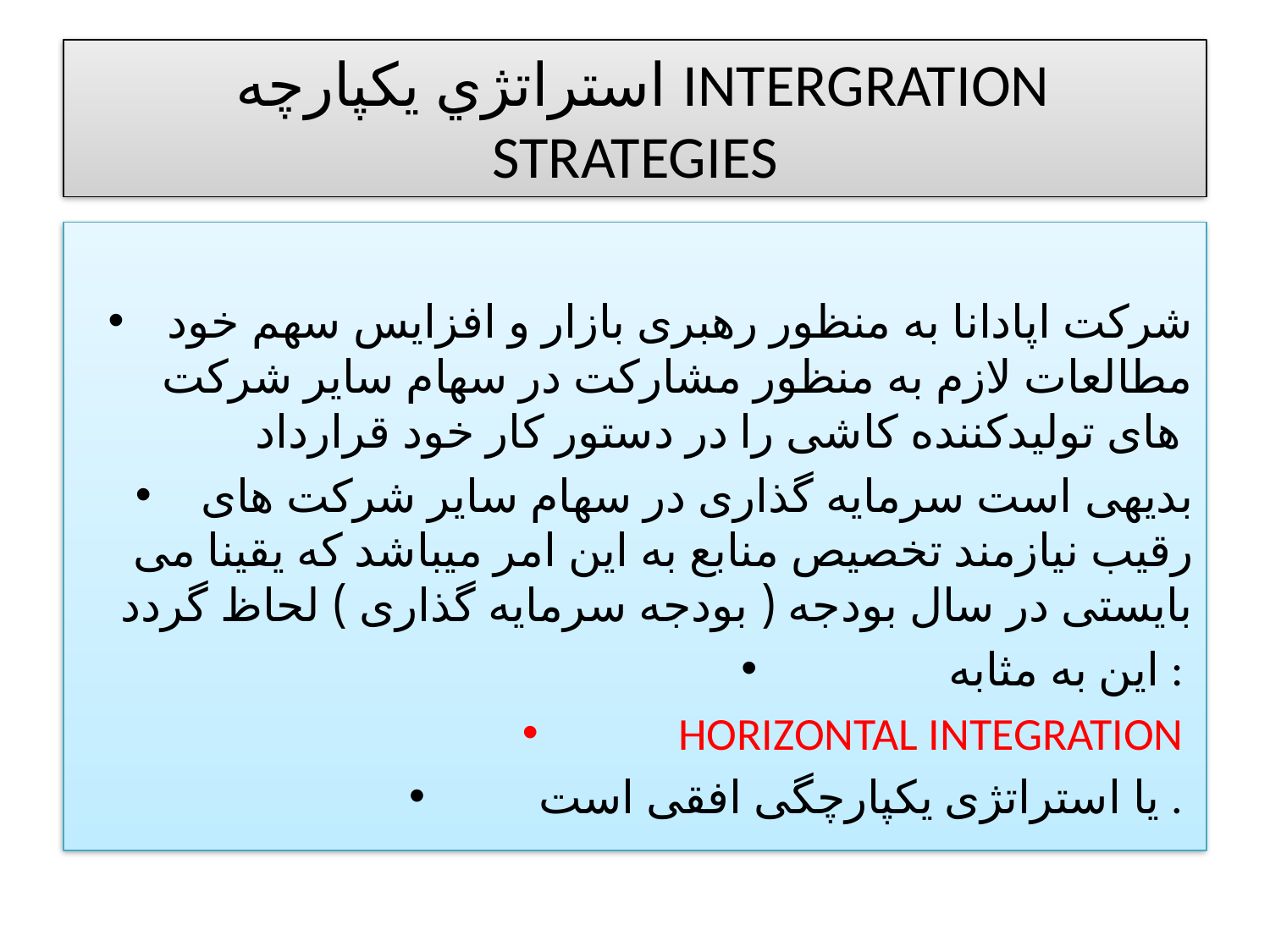

# استراتژي يكپارچه INTERGRATION STRATEGIES

شرکت اپادانا به منظور رهبری بازار و افزایس سهم خود مطالعات لازم به منظور مشارکت در سهام سایر شرکت های تولیدکننده کاشی را در دستور کار خود قرارداد
بدیهی است سرمایه گذاری در سهام سایر شرکت های رقیب نیازمند تخصیص منابع به این امر میباشد که یقینا می بایستی در سال بودجه ( بودجه سرمایه گذاری ) لحاظ گردد
این به مثابه :
HORIZONTAL INTEGRATION
یا استراتژی یکپارچگی افقی است .